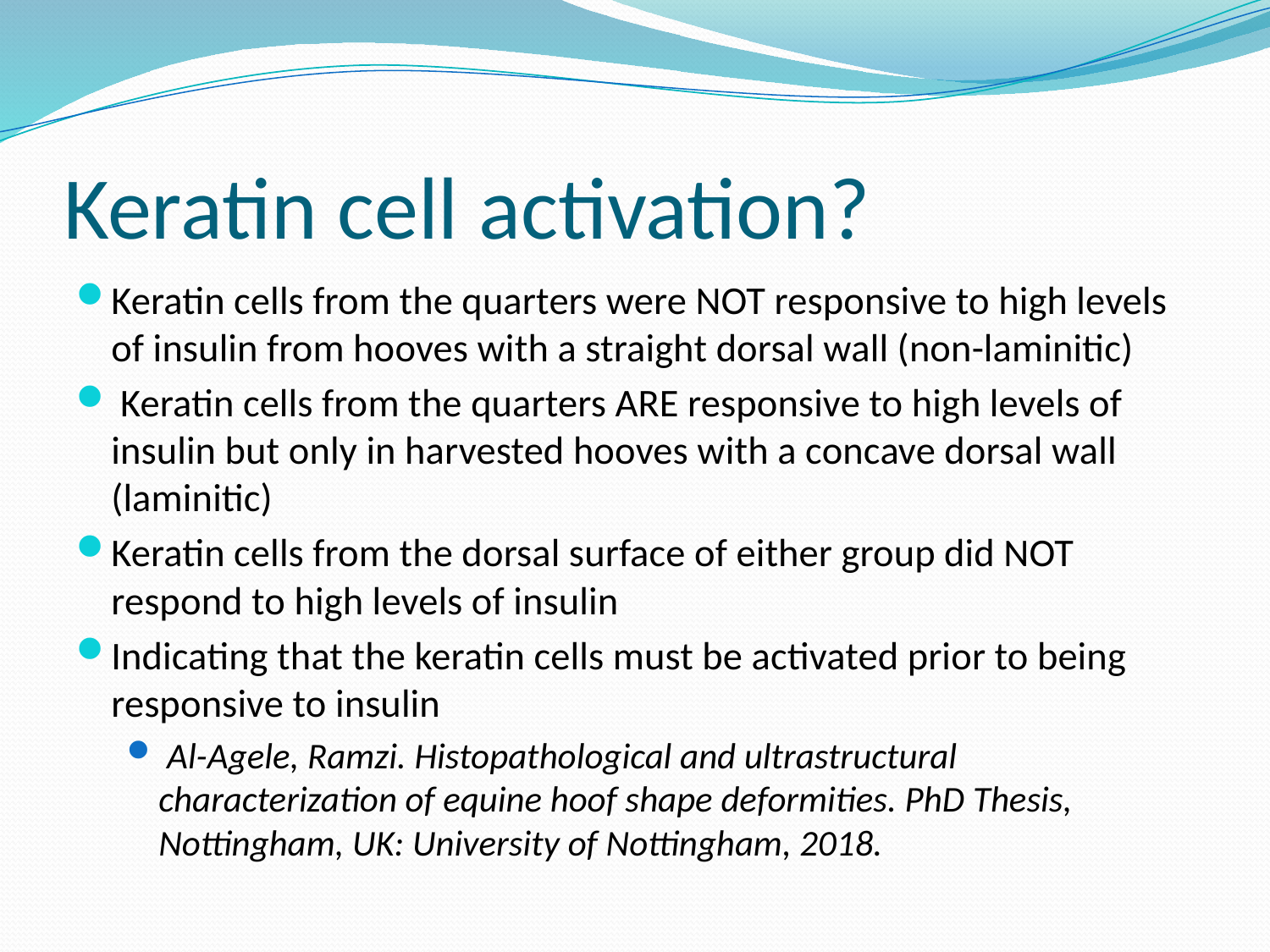

# Keratin cell activation?
Keratin cells from the quarters were NOT responsive to high levels of insulin from hooves with a straight dorsal wall (non-laminitic)
 Keratin cells from the quarters ARE responsive to high levels of insulin but only in harvested hooves with a concave dorsal wall (laminitic)
Keratin cells from the dorsal surface of either group did NOT respond to high levels of insulin
Indicating that the keratin cells must be activated prior to being responsive to insulin
 Al-Agele, Ramzi. Histopathological and ultrastructural characterization of equine hoof shape deformities. PhD Thesis, Nottingham, UK: University of Nottingham, 2018.